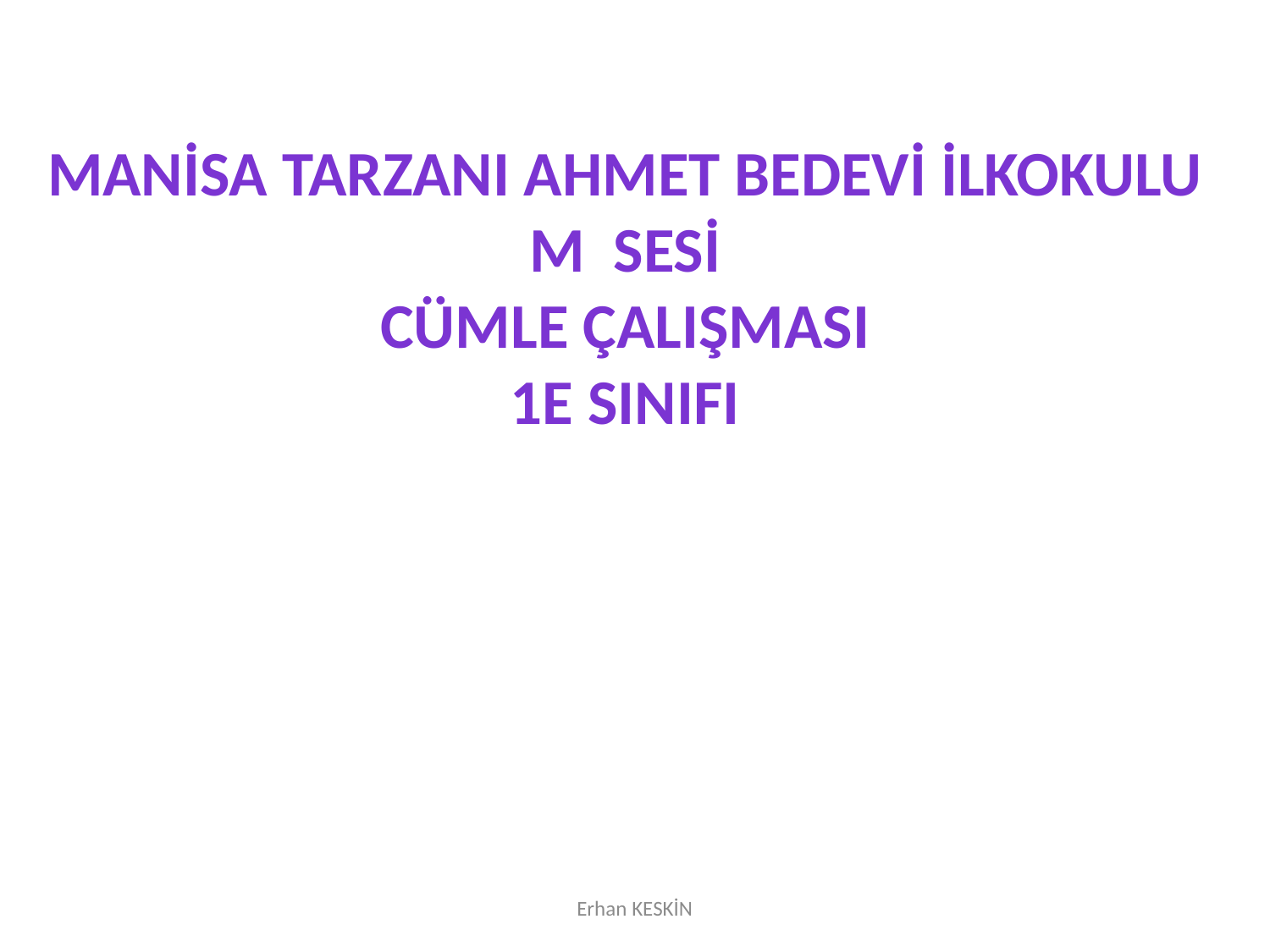

Manİsa tarzanI ahmet bedevİ İlkokulu
M  sesİ
Cümle çalIşmasI
1e sInIfI
Erhan KESKİN